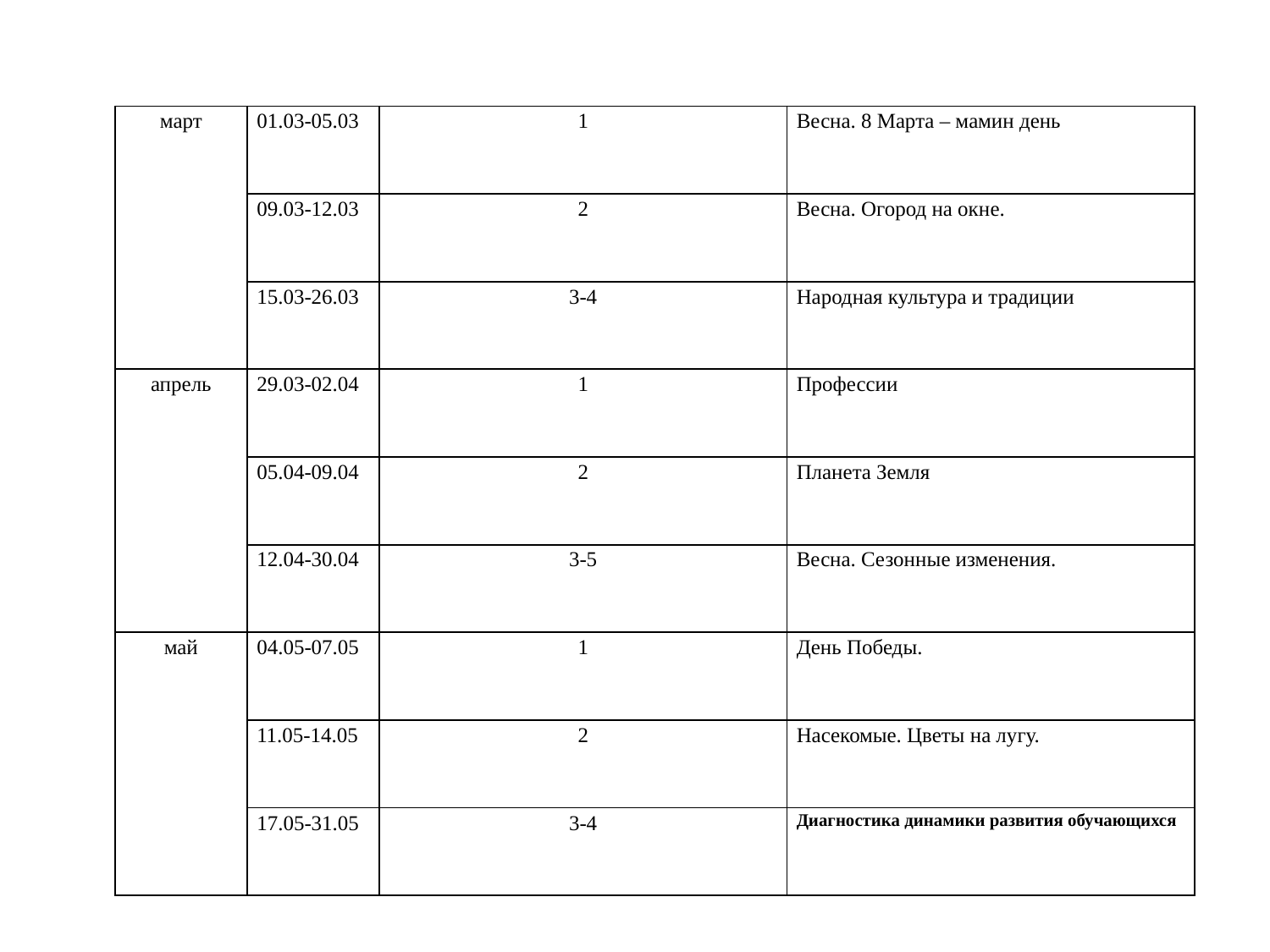

| март | 01.03-05.03 | 1 | Весна. 8 Марта – мамин день |
| --- | --- | --- | --- |
|  | 09.03-12.03 | 2 | Весна. Огород на окне. |
|  | 15.03-26.03 | 3-4 | Народная культура и традиции |
| апрель | 29.03-02.04 | 1 | Профессии |
|  | 05.04-09.04 | 2 | Планета Земля |
|  | 12.04-30.04 | 3-5 | Весна. Сезонные изменения. |
| май | 04.05-07.05 | 1 | День Победы. |
|  | 11.05-14.05 | 2 | Насекомые. Цветы на лугу. |
|  | 17.05-31.05 | 3-4 | Диагностика динамики развития обучающихся |